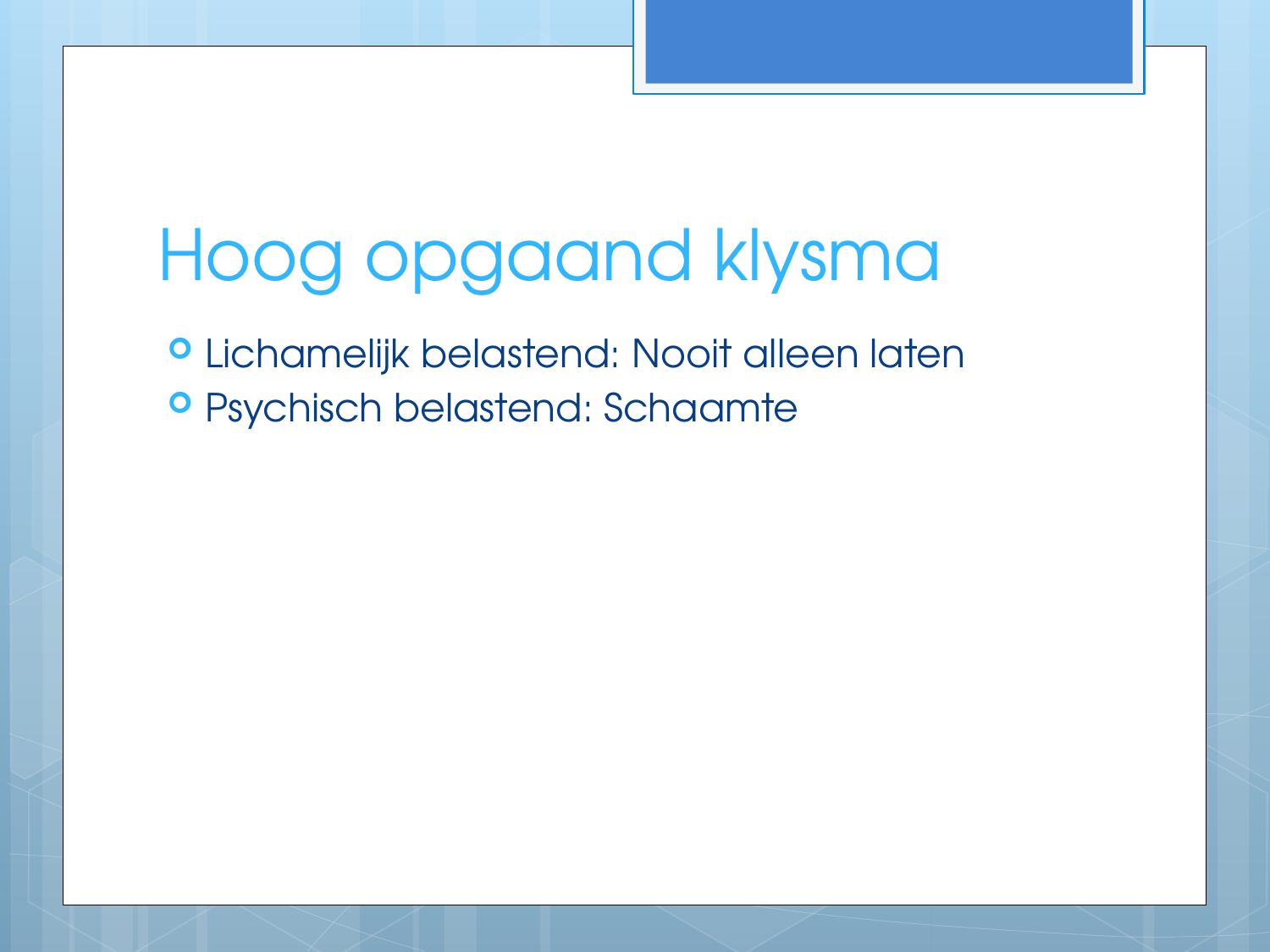

# Hoog opgaand klysma
Lichamelijk belastend: Nooit alleen laten
Psychisch belastend: Schaamte